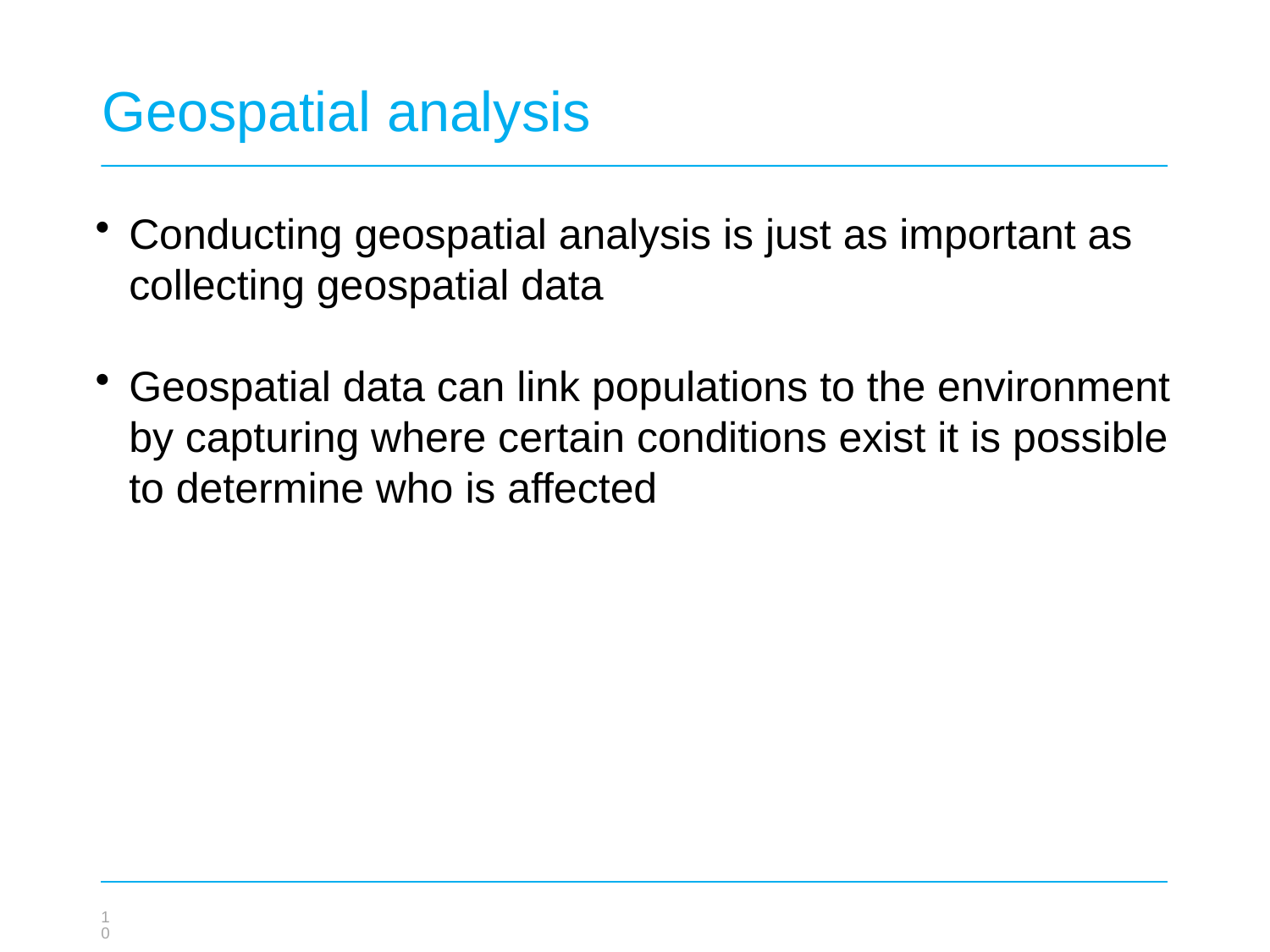

Geospatial analysis

Conducting geospatial analysis is just as important as collecting geospatial data

Geospatial data can link populations to the environment by capturing where certain conditions exist it is possible to determine who is affected
Photo credit to be given
as shown alongside
(in black or in white)
© NABU/Holger Schulz

10